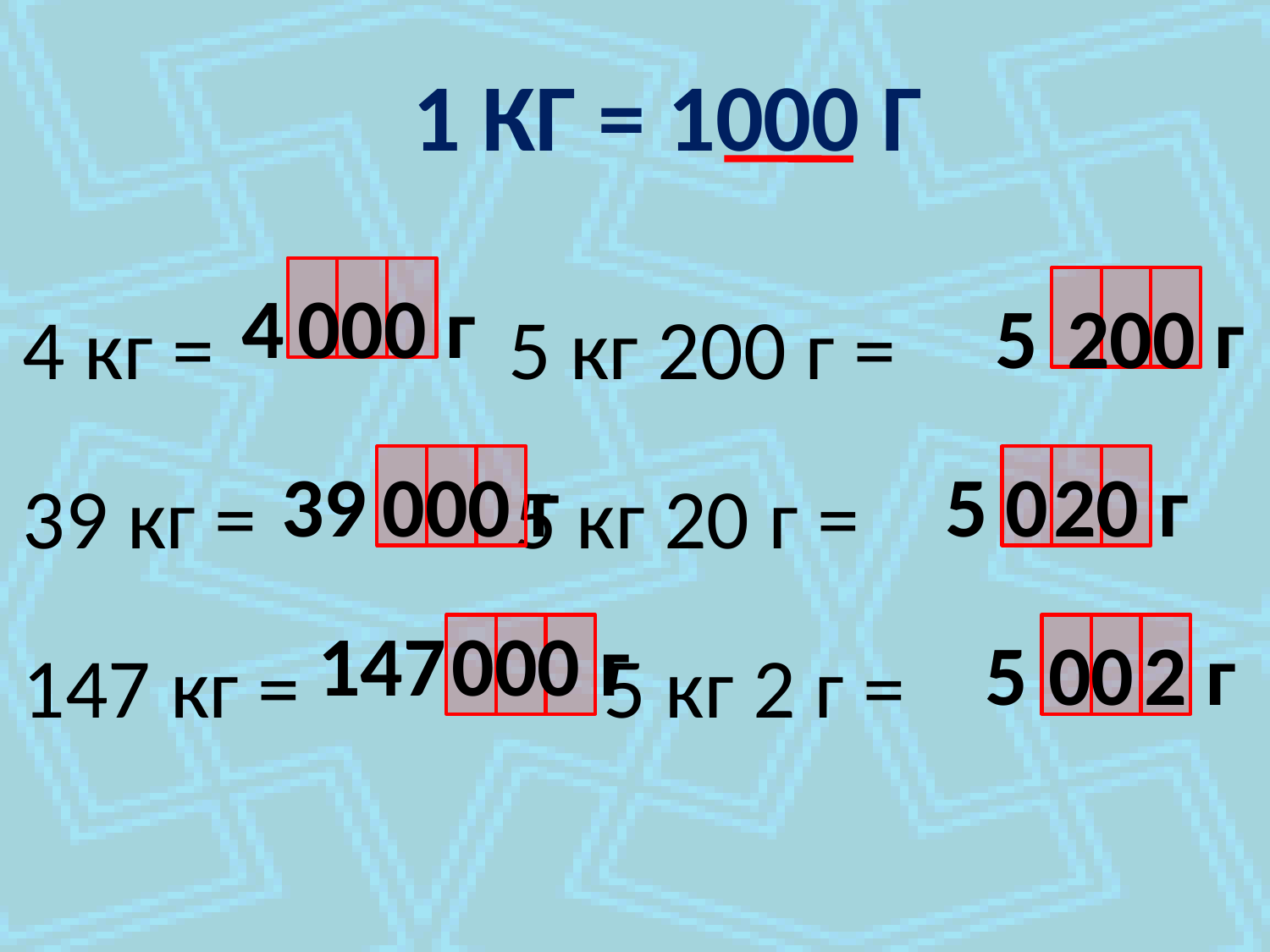

1 кг = 1000 г
4 кг =            	   5 кг 200 г =
39 кг = 	          5 кг 20 г =
147 кг =		        5 кг 2 г =

4
000 г

5
200 г
39
000 г

5
0

20 г

147
000 г

5
00

2 г